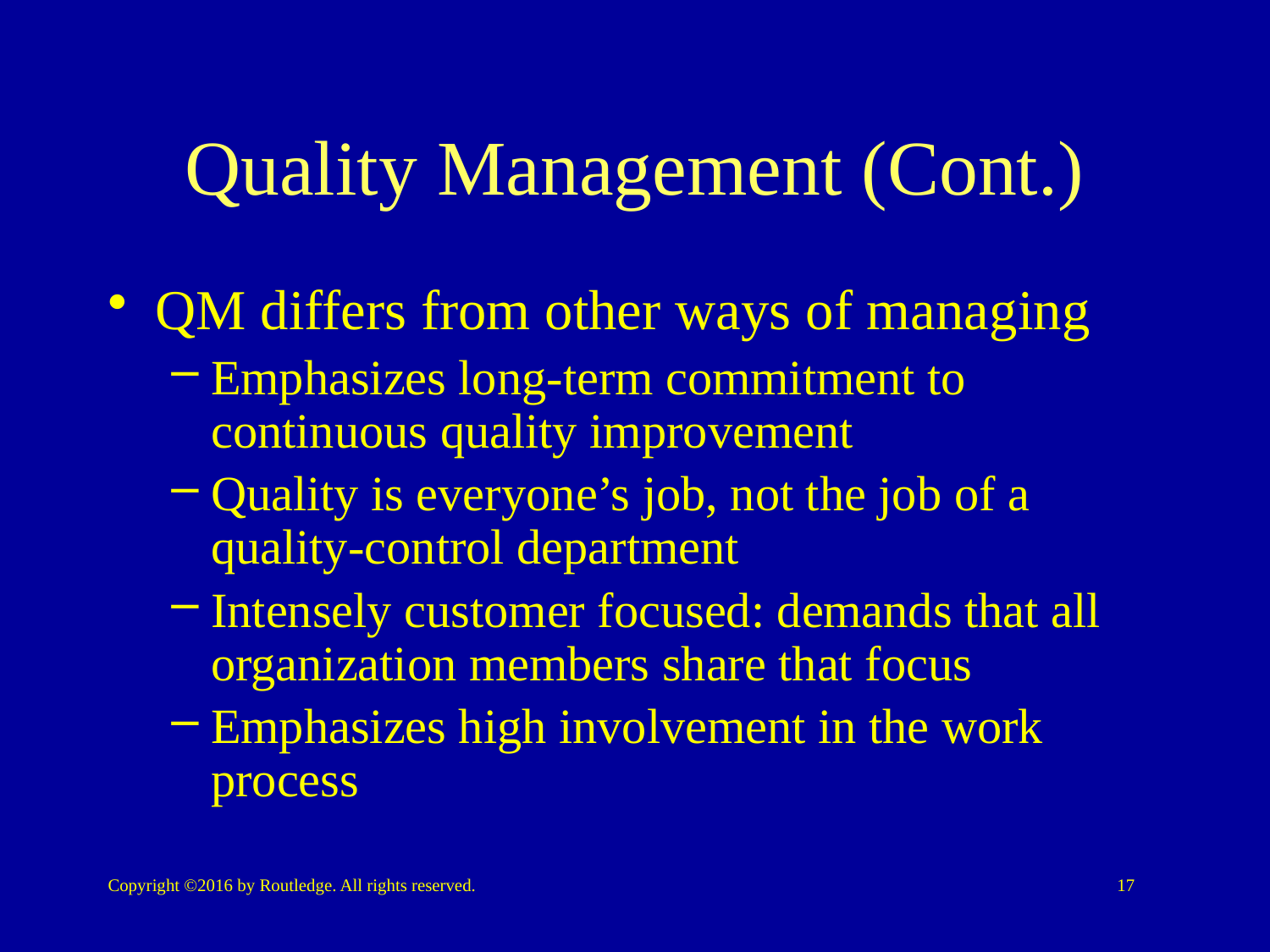

# Quality Management (Cont.)
QM differs from other ways of managing
Emphasizes long-term commitment to continuous quality improvement
Quality is everyone’s job, not the job of a quality-control department
Intensely customer focused: demands that all organization members share that focus
Emphasizes high involvement in the work process
Copyright ©2016 by Routledge. All rights reserved.

17